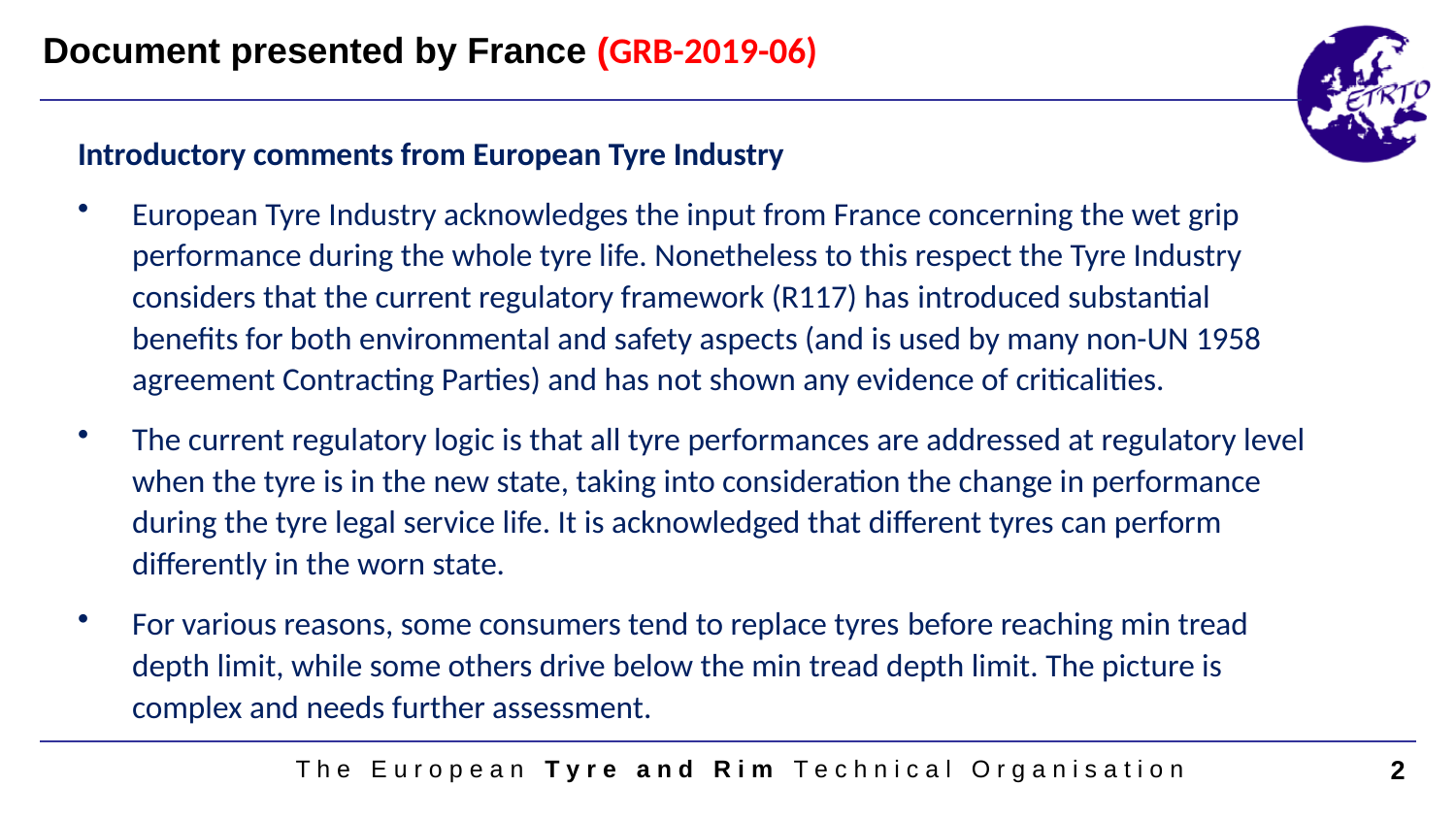

Document presented by France (GRB-2019-06)
Introductory comments from European Tyre Industry
European Tyre Industry acknowledges the input from France concerning the wet grip performance during the whole tyre life. Nonetheless to this respect the Tyre Industry considers that the current regulatory framework (R117) has introduced substantial benefits for both environmental and safety aspects (and is used by many non-UN 1958 agreement Contracting Parties) and has not shown any evidence of criticalities.
The current regulatory logic is that all tyre performances are addressed at regulatory level when the tyre is in the new state, taking into consideration the change in performance during the tyre legal service life. It is acknowledged that different tyres can perform differently in the worn state.
For various reasons, some consumers tend to replace tyres before reaching min tread depth limit, while some others drive below the min tread depth limit. The picture is complex and needs further assessment.

T h e   E u r o p e a n   T y r e   a n d   R i m   T e c h n i c a l   O r g a n i s a t i o n
2